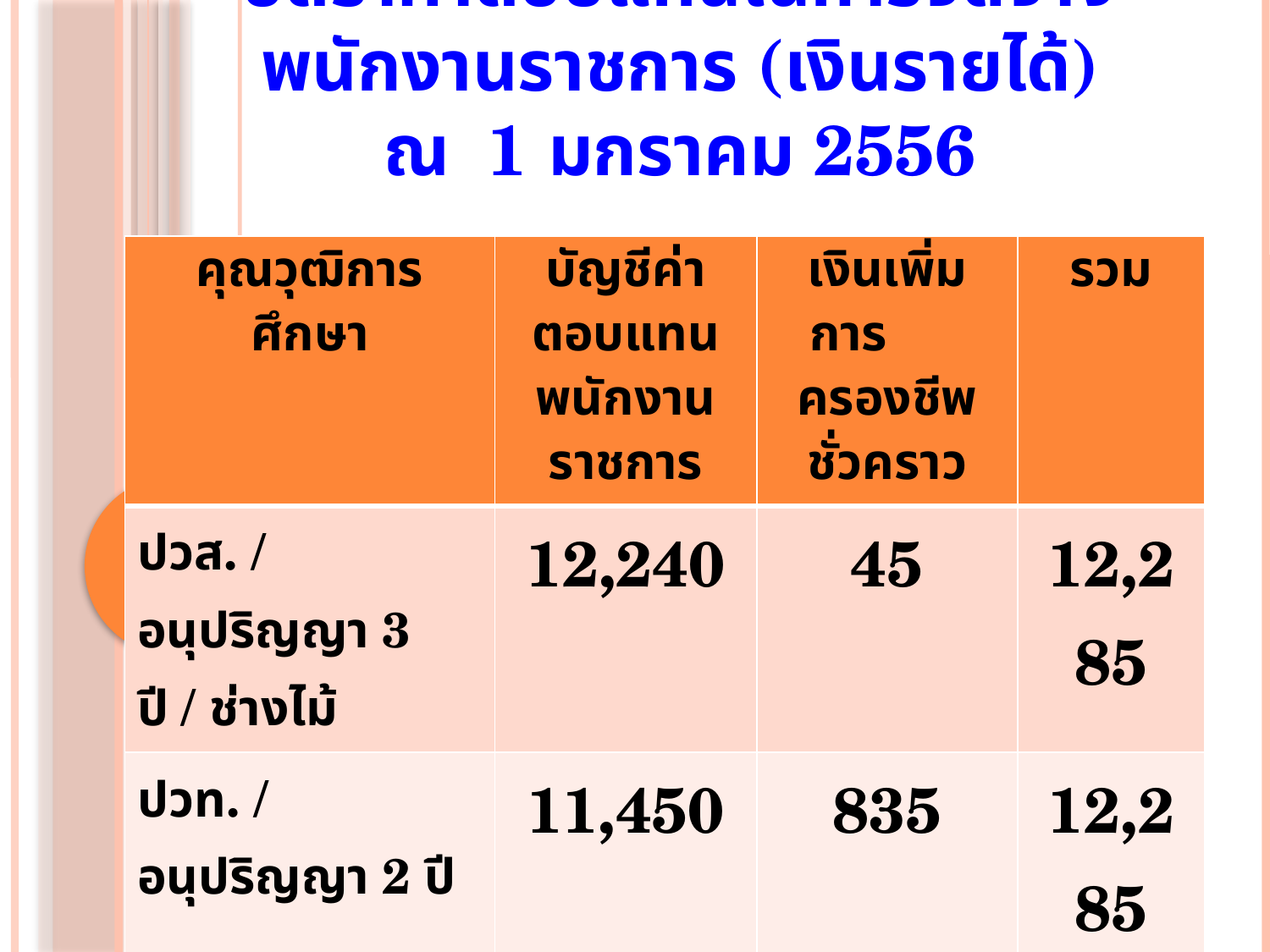

# อัตราค่าตอบแทนในการจัดจ้างพนักงานราชการ (เงินรายได้) ณ  1 มกราคม 2556
| คุณวุฒิการศึกษา | บัญชีค่าตอบแทนพนักงานราชการ | เงินเพิ่มการ ครองชีพชั่วคราว | รวม |
| --- | --- | --- | --- |
| ปวส. / อนุปริญญา 3 ปี / ช่างไม้ | 12,240 | 45 | 12,285 |
| ปวท. / อนุปริญญา 2 ปี | 11,450 | 835 | 12,285 |
| ปวช. / พนักงานขับรถยนต์ | 9,960 | 1,500 | 11,460 |
| ม.ต้น / ม.ปลาย | 9,110 | 1,500 | 10,610 |